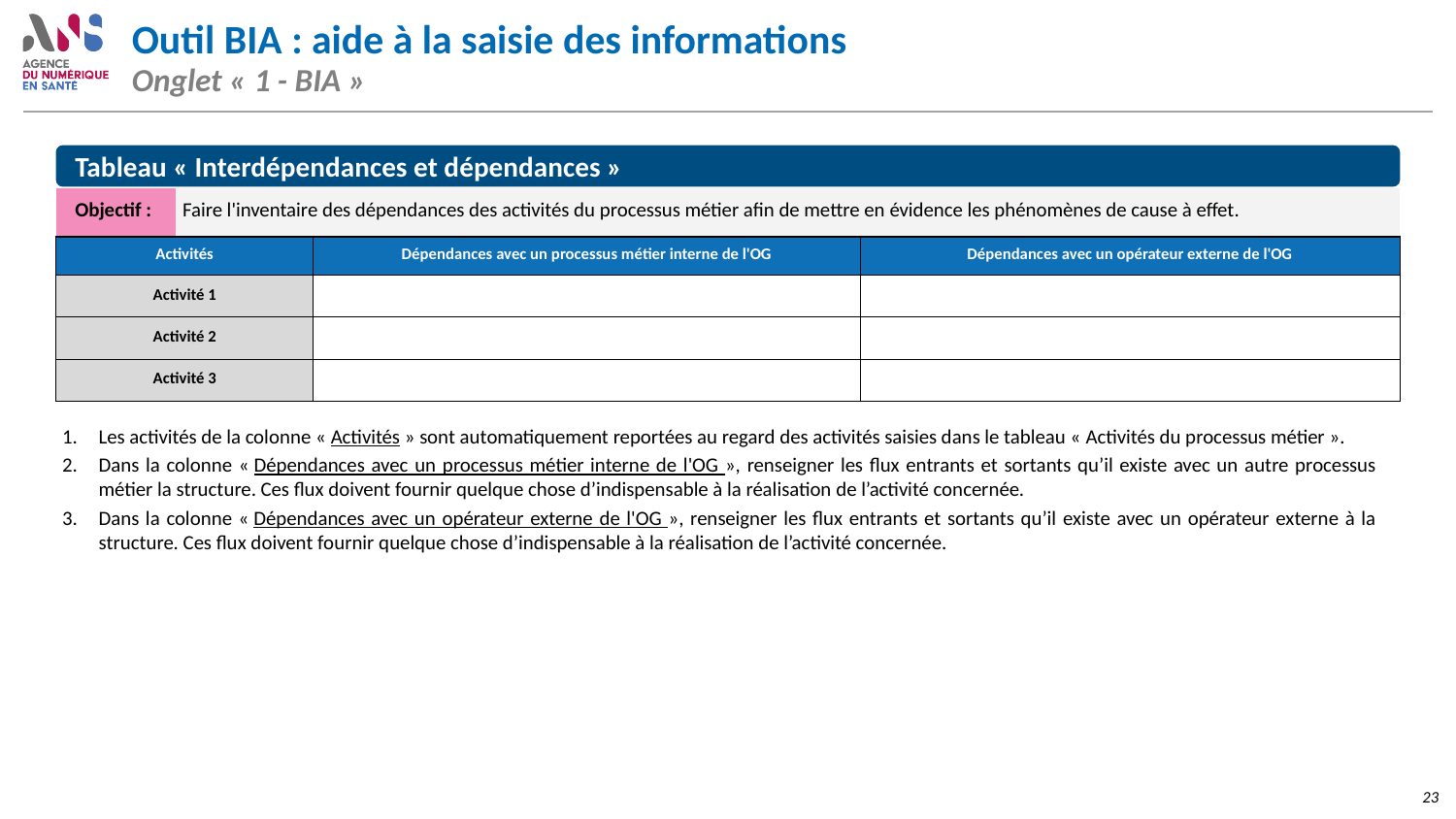

# Outil BIA : aide à la saisie des informations Onglet « 1 - BIA »
Tableau « Interdépendances et dépendances »
| Objectif : | Faire l'inventaire des dépendances des activités du processus métier afin de mettre en évidence les phénomènes de cause à effet. |
| --- | --- |
| Activités | Dépendances avec un processus métier interne de l'OG | Dépendances avec un opérateur externe de l'OG |
| --- | --- | --- |
| Activité 1 |  |  |
| Activité 2 |  |  |
| Activité 3 |  |  |
Les activités de la colonne « Activités » sont automatiquement reportées au regard des activités saisies dans le tableau « Activités du processus métier ».
Dans la colonne « Dépendances avec un processus métier interne de l'OG », renseigner les flux entrants et sortants qu’il existe avec un autre processus métier la structure. Ces flux doivent fournir quelque chose d’indispensable à la réalisation de l’activité concernée.
Dans la colonne « Dépendances avec un opérateur externe de l'OG », renseigner les flux entrants et sortants qu’il existe avec un opérateur externe à la structure. Ces flux doivent fournir quelque chose d’indispensable à la réalisation de l’activité concernée.

23